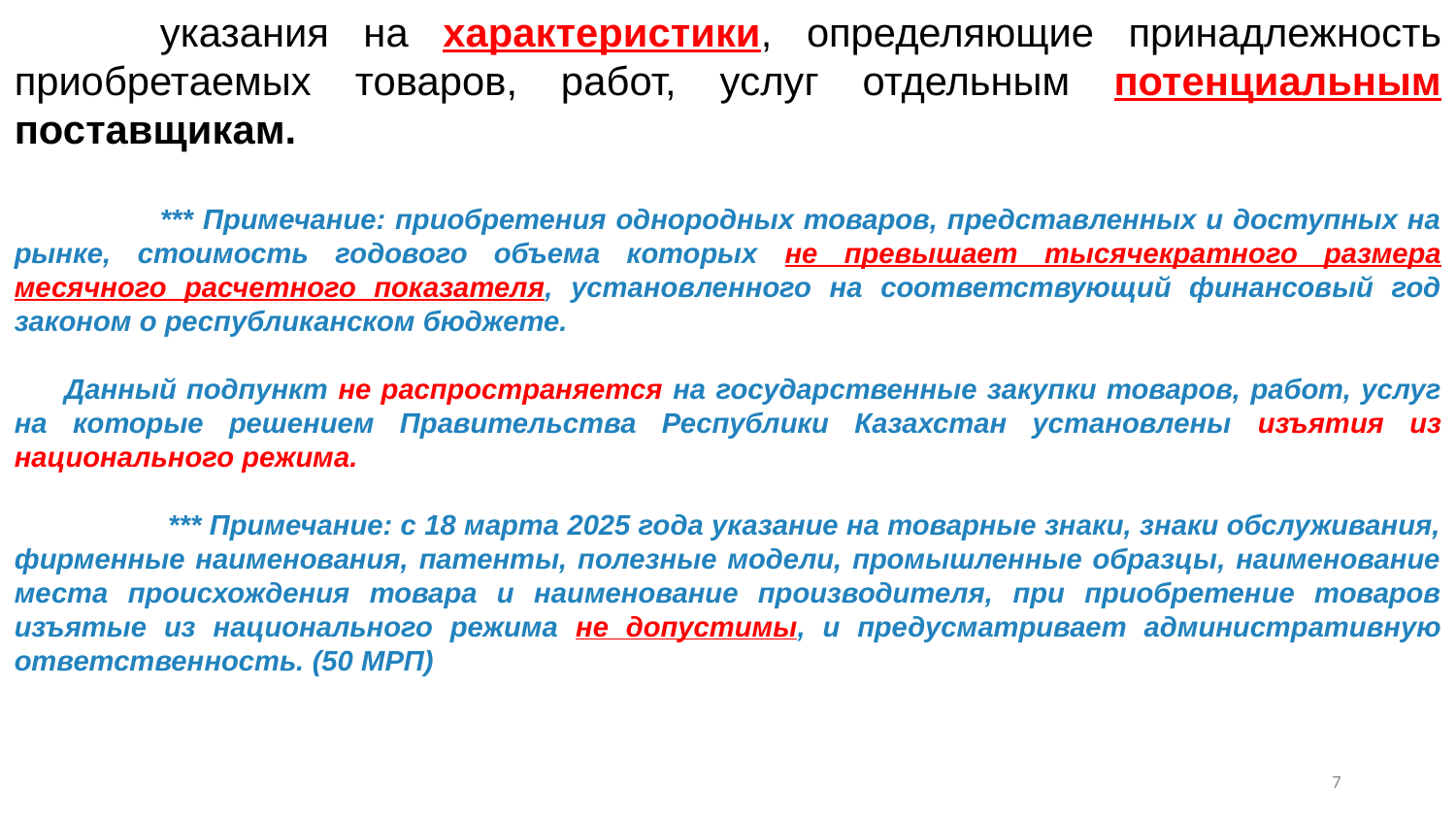

указания на характеристики, определяющие принадлежность приобретаемых товаров, работ, услуг отдельным потенциальным поставщикам.

	*** Примечание: приобретения однородных товаров, представленных и доступных на рынке, стоимость годового объема которых не превышает тысячекратного размера месячного расчетного показателя, установленного на соответствующий финансовый год законом о республиканском бюджете.

      Данный подпункт не распространяется на государственные закупки товаров, работ, услуг на которые решением Правительства Республики Казахстан установлены изъятия из национального режима.

	 *** Примечание: с 18 марта 2025 года указание на товарные знаки, знаки обслуживания, фирменные наименования, патенты, полезные модели, промышленные образцы, наименование места происхождения товара и наименование производителя, при приобретение товаров изъятые из национального режима не допустимы, и предусматривает административную ответственность. (50 МРП)

7